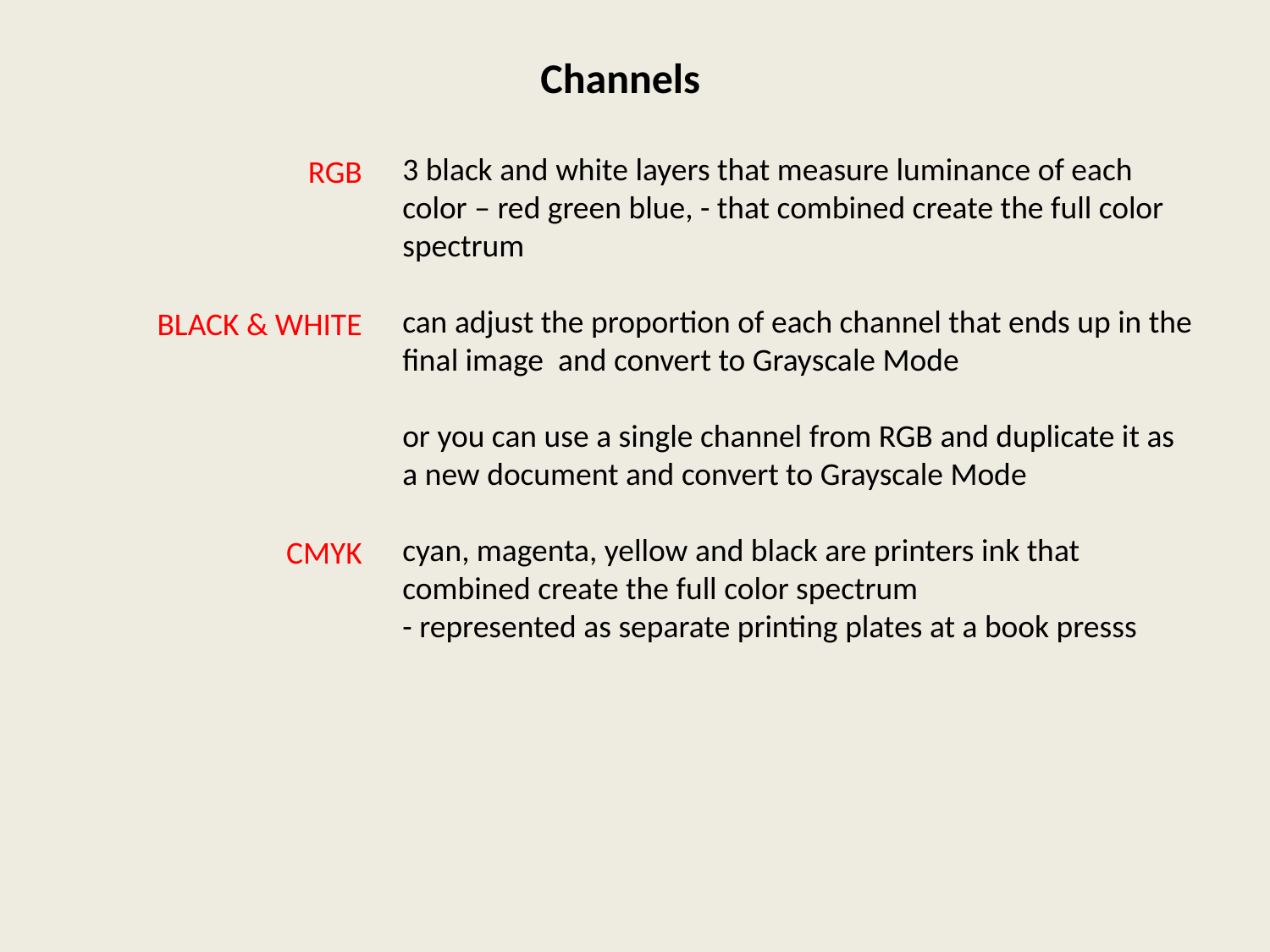

Channels
3 black and white layers that measure luminance of each color – red green blue, - that combined create the full color spectrum

can adjust the proportion of each channel that ends up in the final image  and convert to Grayscale Mode

or you can use a single channel from RGB and duplicate it as a new document and convert to Grayscale Mode

cyan, magenta, yellow and black are printers ink that combined create the full color spectrum
- represented as separate printing plates at a book presss
RGB

BLACK & WHITE

CMYK